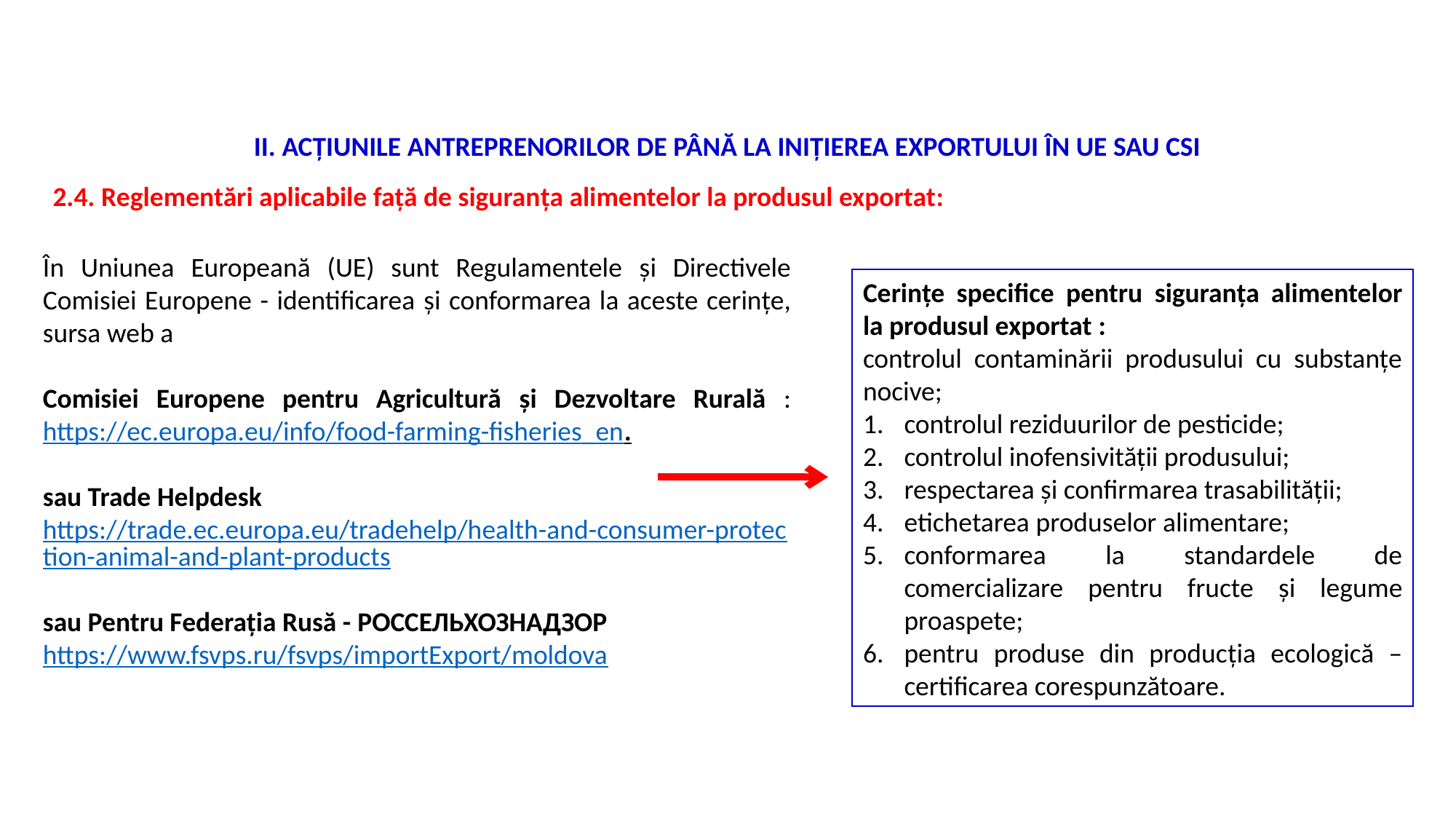

II. ACŢIUNILE ANTREPRENORILOR DE PÂNĂ LA INIŢIEREA EXPORTULUI ÎN UE SAU CSI
2.4. Reglementări aplicabile faţă de siguranța alimentelor la produsul exportat:
În Uniunea Europeană (UE) sunt Regulamentele și Directivele Comisiei Europene - identificarea și conformarea la aceste cerințe, sursa web a

Comisiei Europene pentru Agricultură și Dezvoltare Rurală : https://ec.europa.eu/info/food-farming-fisheries_en.

sau Trade Helpdesk
https://trade.ec.europa.eu/tradehelp/health-and-consumer-protection-animal-and-plant-products

sau Pentru Federaţia Rusă - РОССЕЛЬХОЗНАДЗОР
https://www.fsvps.ru/fsvps/importExport/moldova
Cerințe specifice pentru siguranța alimentelor la produsul exportat :
controlul contaminării produsului cu substanţe nocive;
controlul reziduurilor de pesticide;
controlul inofensivităţii produsului;
respectarea şi confirmarea trasabilităţii;
etichetarea produselor alimentare;
conformarea la standardele de comercializare pentru fructe și legume proaspete;
pentru produse din producția ecologică – certificarea corespunzătoare.